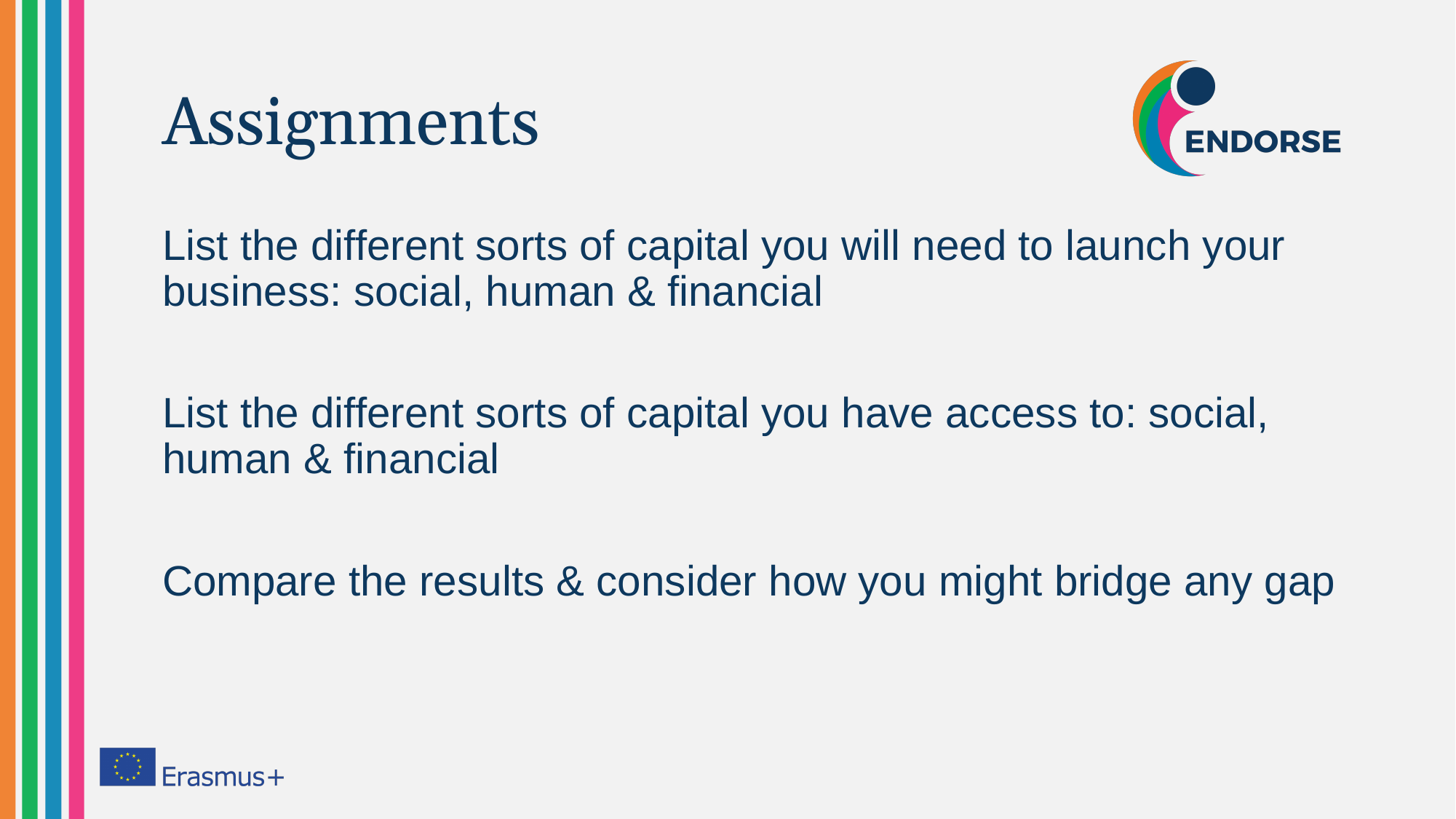

# Assignments
List the different sorts of capital you will need to launch your business: social, human & financial

List the different sorts of capital you have access to: social, human & financial

Compare the results & consider how you might bridge any gap